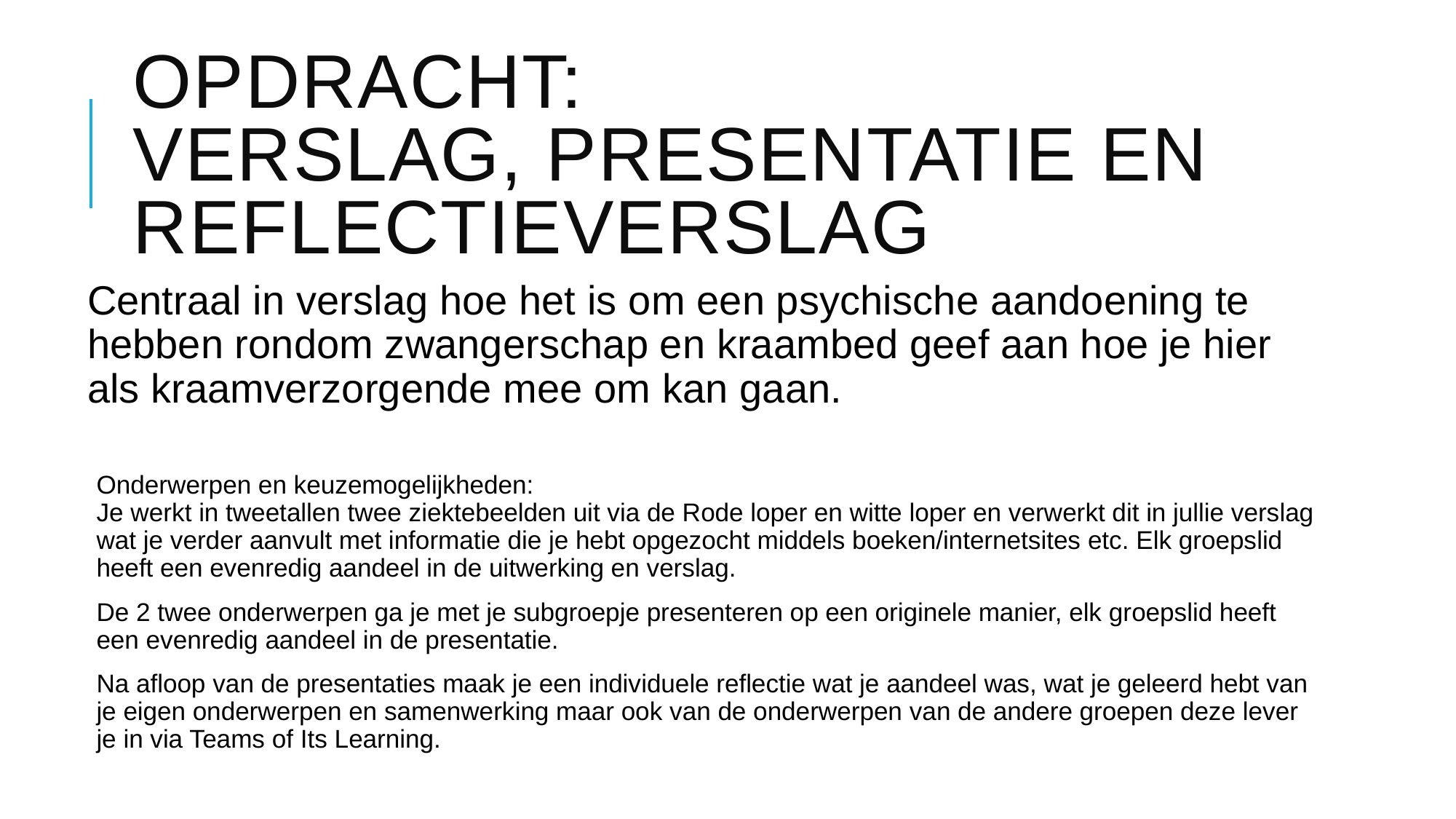

# Opdracht: Verslag, presentatie en reflectieverslag
Centraal in verslag hoe het is om een psychische aandoening te hebben rondom zwangerschap en kraambed geef aan hoe je hier als kraamverzorgende mee om kan gaan.

Onderwerpen en keuzemogelijkheden:
Je werkt in tweetallen twee ziektebeelden uit via de Rode loper en witte loper en verwerkt dit in jullie verslag wat je verder aanvult met informatie die je hebt opgezocht middels boeken/internetsites etc. Elk groepslid heeft een evenredig aandeel in de uitwerking en verslag.
De 2 twee onderwerpen ga je met je subgroepje presenteren op een originele manier, elk groepslid heeft een evenredig aandeel in de presentatie.
Na afloop van de presentaties maak je een individuele reflectie wat je aandeel was, wat je geleerd hebt van je eigen onderwerpen en samenwerking maar ook van de onderwerpen van de andere groepen deze lever je in via Teams of Its Learning.